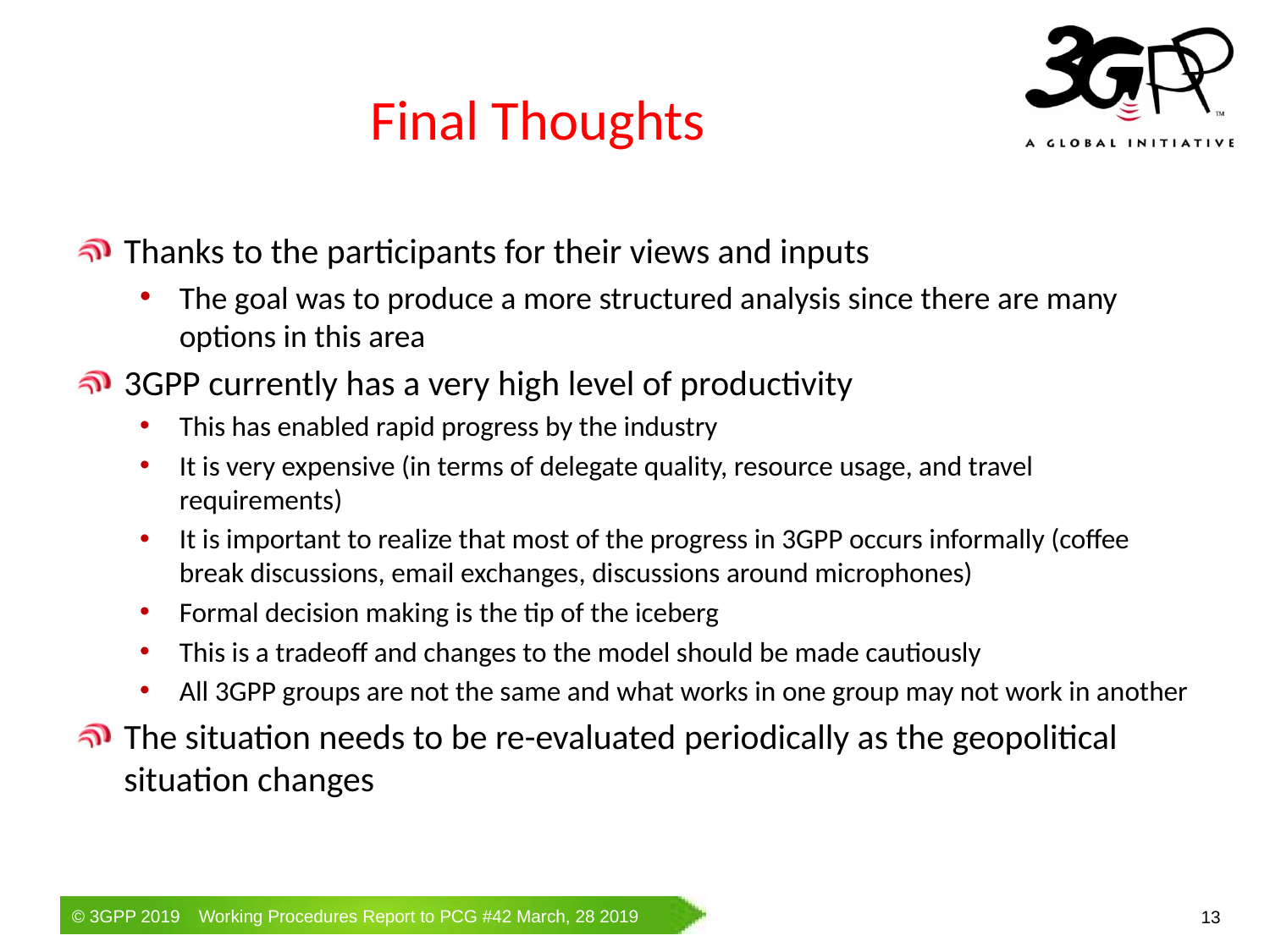

# Final Thoughts
Thanks to the participants for their views and inputs
The goal was to produce a more structured analysis since there are many options in this area
3GPP currently has a very high level of productivity
This has enabled rapid progress by the industry
It is very expensive (in terms of delegate quality, resource usage, and travel requirements)
It is important to realize that most of the progress in 3GPP occurs informally (coffee break discussions, email exchanges, discussions around microphones)
Formal decision making is the tip of the iceberg
This is a tradeoff and changes to the model should be made cautiously
All 3GPP groups are not the same and what works in one group may not work in another
The situation needs to be re-evaluated periodically as the geopolitical situation changes
13